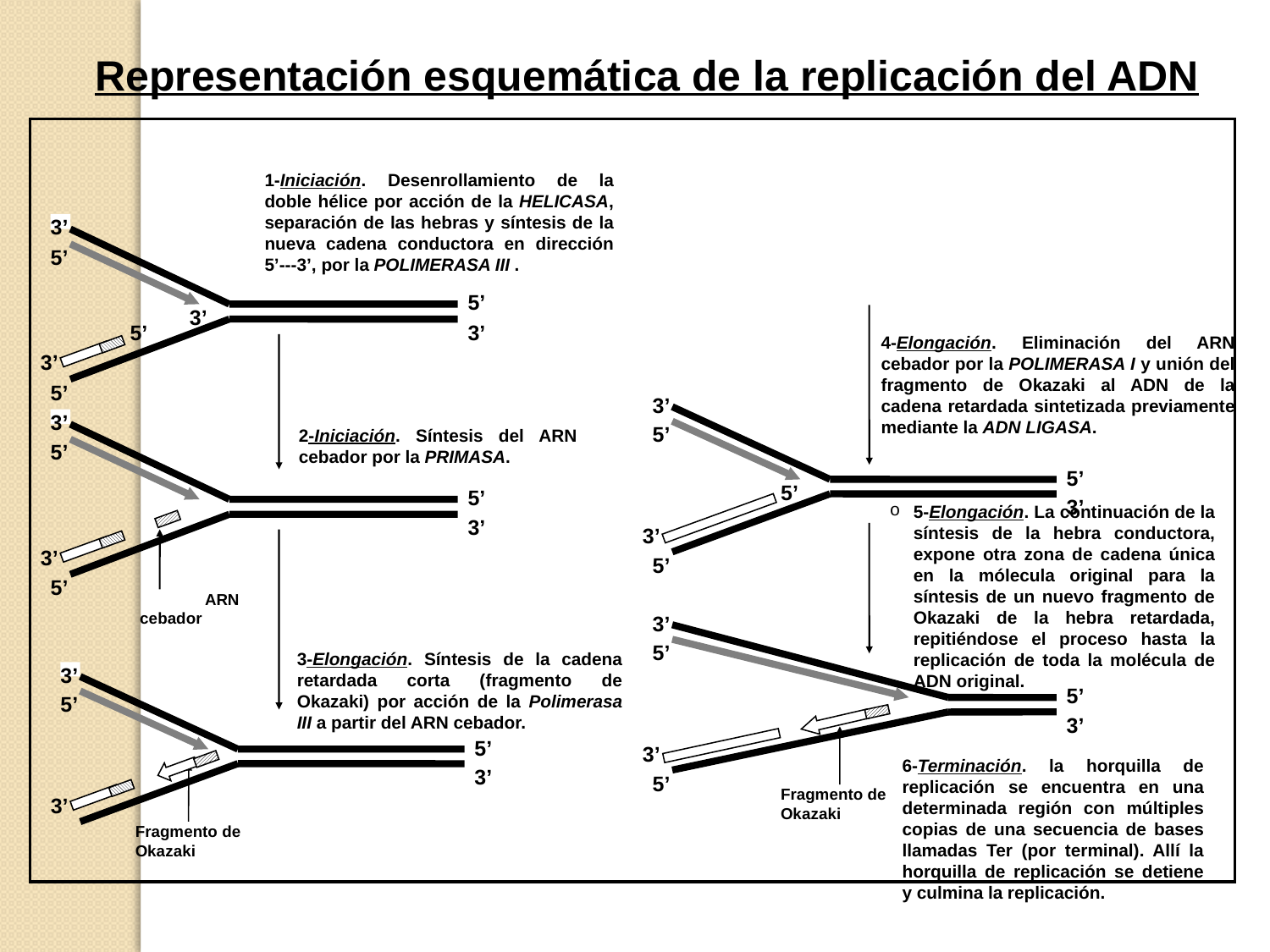

Representación esquemática de la replicación del ADN

1-Iniciación. Desenrollamiento de la doble hélice por acción de la HELICASA, separación de las hebras y síntesis de la nueva cadena conductora en dirección 5’---3’, por la POLIMERASA III .
3’

5’

5’
3’

5’
3’

3’
5’

3’

5’

5’

3’

3’
5’

 ARN cebador
2-Iniciación. Síntesis del ARN cebador por la PRIMASA.

3-Elongación. Síntesis de la cadena retardada corta (fragmento de Okazaki) por acción de la Polimerasa III a partir del ARN cebador.
3’

5’

5’

3’

3’
Fragmento de Okazaki

4-Elongación. Eliminación del ARN cebador por la POLIMERASA I y unión del fragmento de Okazaki al ADN de la cadena retardada sintetizada previamente mediante la ADN LIGASA.
3’

5’

5’
5’

3’

3’
5’
5-Elongación. La continuación de la síntesis de la hebra conductora, expone otra zona de cadena única en la mólecula original para la síntesis de un nuevo fragmento de Okazaki de la hebra retardada, repitiéndose el proceso hasta la replicación de toda la molécula de ADN original.

3’

5’

5’

3’

3’

5’
Fragmento de Okazaki
6-Terminación. la horquilla de replicación se encuentra en una determinada región con múltiples copias de una secuencia de bases llamadas Ter (por terminal). Allí la horquilla de replicación se detiene y culmina la replicación.